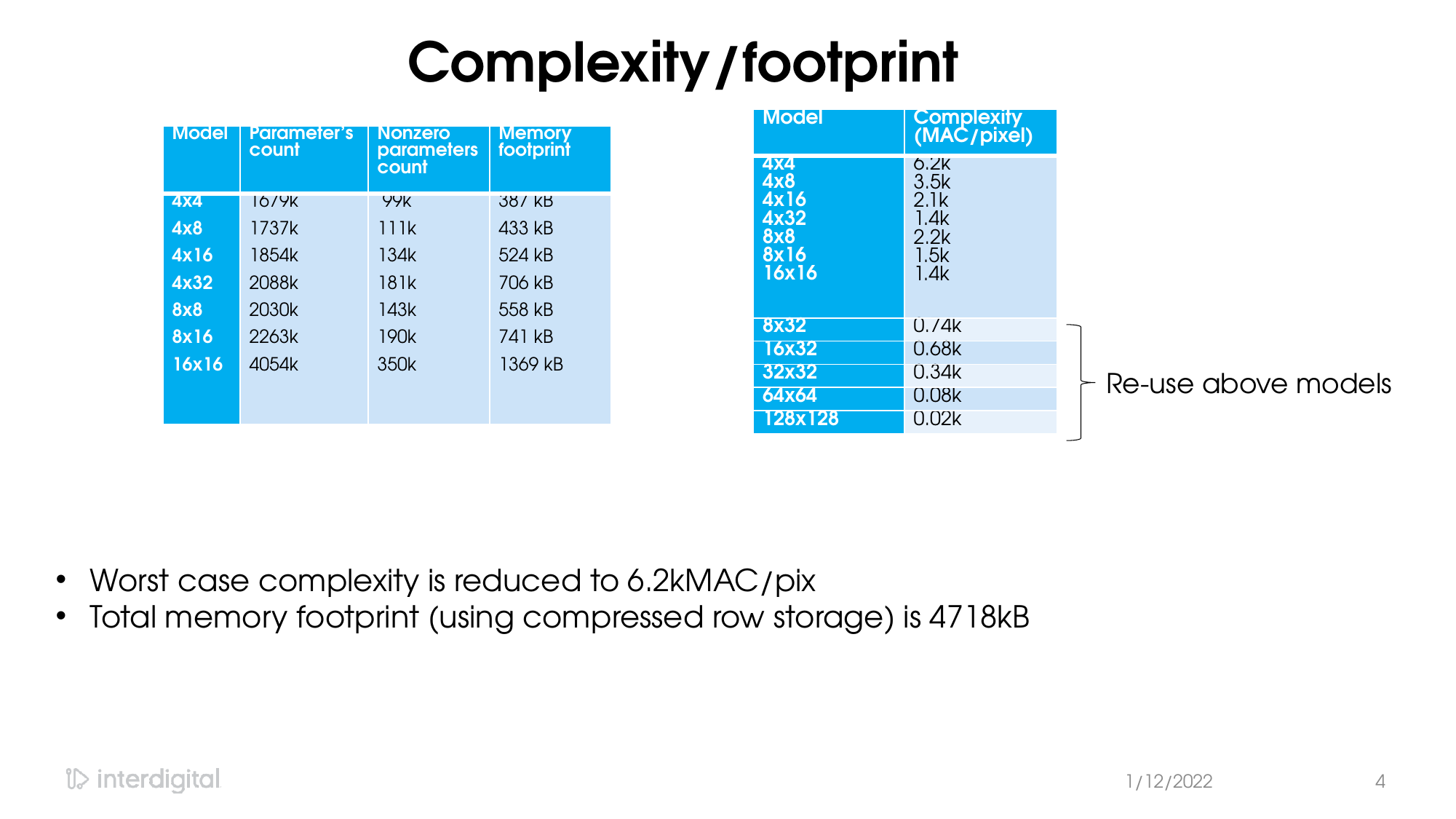

# Complexity/footprint
| Model | Complexity (MAC/pixel) |
| --- | --- |
| 4x4 4x8 4x16 4x32 8x8 8x16 16x16 | 6.2k 3.5k 2.1k 1.4k 2.2k 1.5k 1.4k |
| 8x32 | 0.74k |
| 16x32 | 0.68k |
| 32x32 | 0.34k |
| 64x64 | 0.08k |
| 128x128 | 0.02k |
| Model | Parameter’s count | Nonzero parameters count | Memory footprint |
| --- | --- | --- | --- |
| 4x4 4x8 4x16 4x32 8x8 8x16 16x16 | 1679k 1737k 1854k 2088k 2030k 2263k 4054k | 99k 111k 134k 181k 143k 190k 350k | 387 kB 433 kB 524 kB 706 kB 558 kB 741 kB 1369 kB |

Re-use above models

Worst case complexity is reduced to 6.2kMAC/pix
Total memory footprint (using compressed row storage) is 4718kB
1/12/2022
4